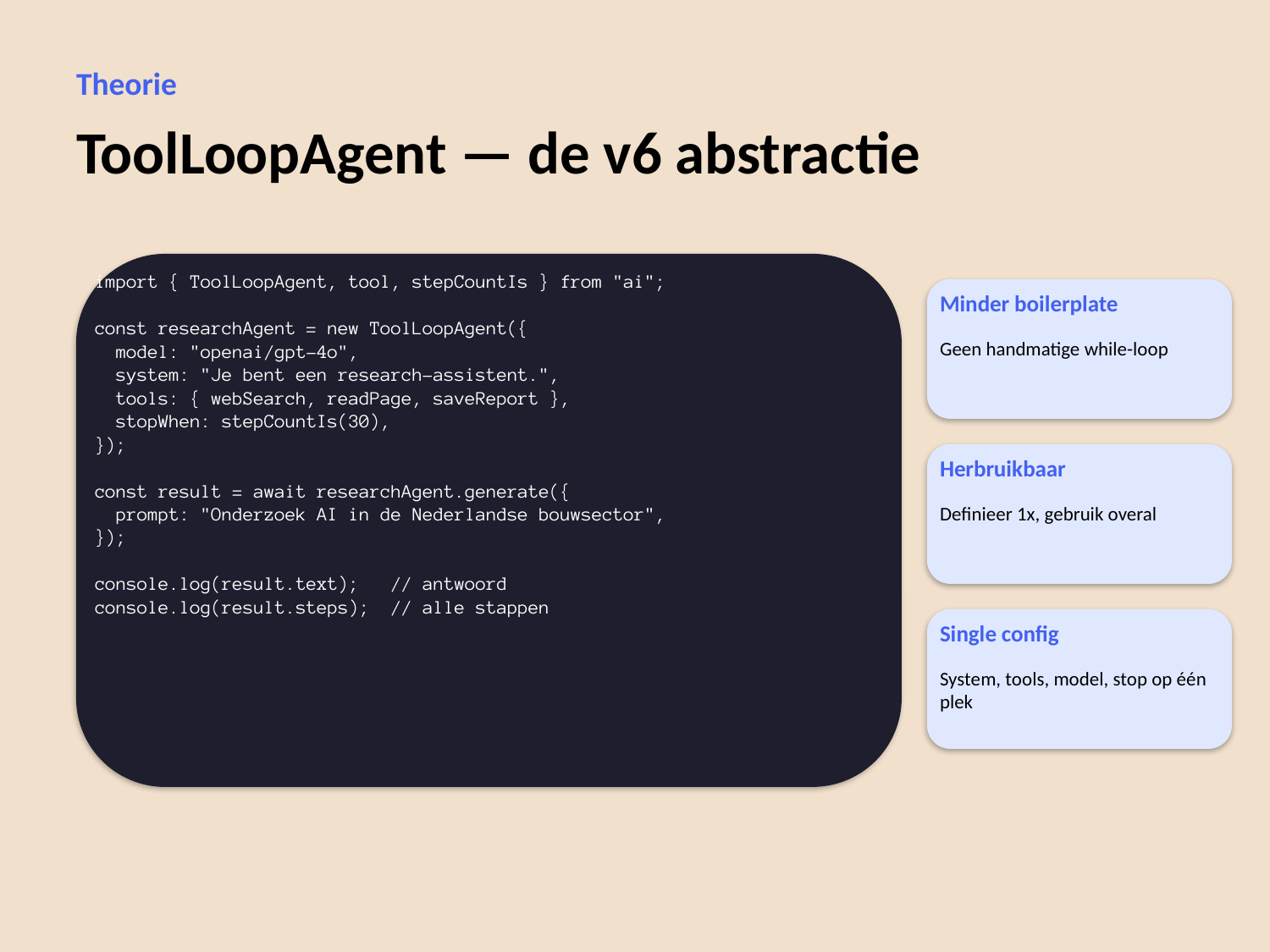

Theorie
ToolLoopAgent — de v6 abstractie

import { ToolLoopAgent, tool, stepCountIs } from "ai";

const researchAgent = new ToolLoopAgent({
  model: "openai/gpt-4o",
  system: "Je bent een research-assistent.",
  tools: { webSearch, readPage, saveReport },
  stopWhen: stepCountIs(30),
});

const result = await researchAgent.generate({
  prompt: "Onderzoek AI in de Nederlandse bouwsector",
});

console.log(result.text);   // antwoord
console.log(result.steps);  // alle stappen

Minder boilerplate
Geen handmatige while-loop

Herbruikbaar
Definieer 1x, gebruik overal

Single config
System, tools, model, stop op één plek